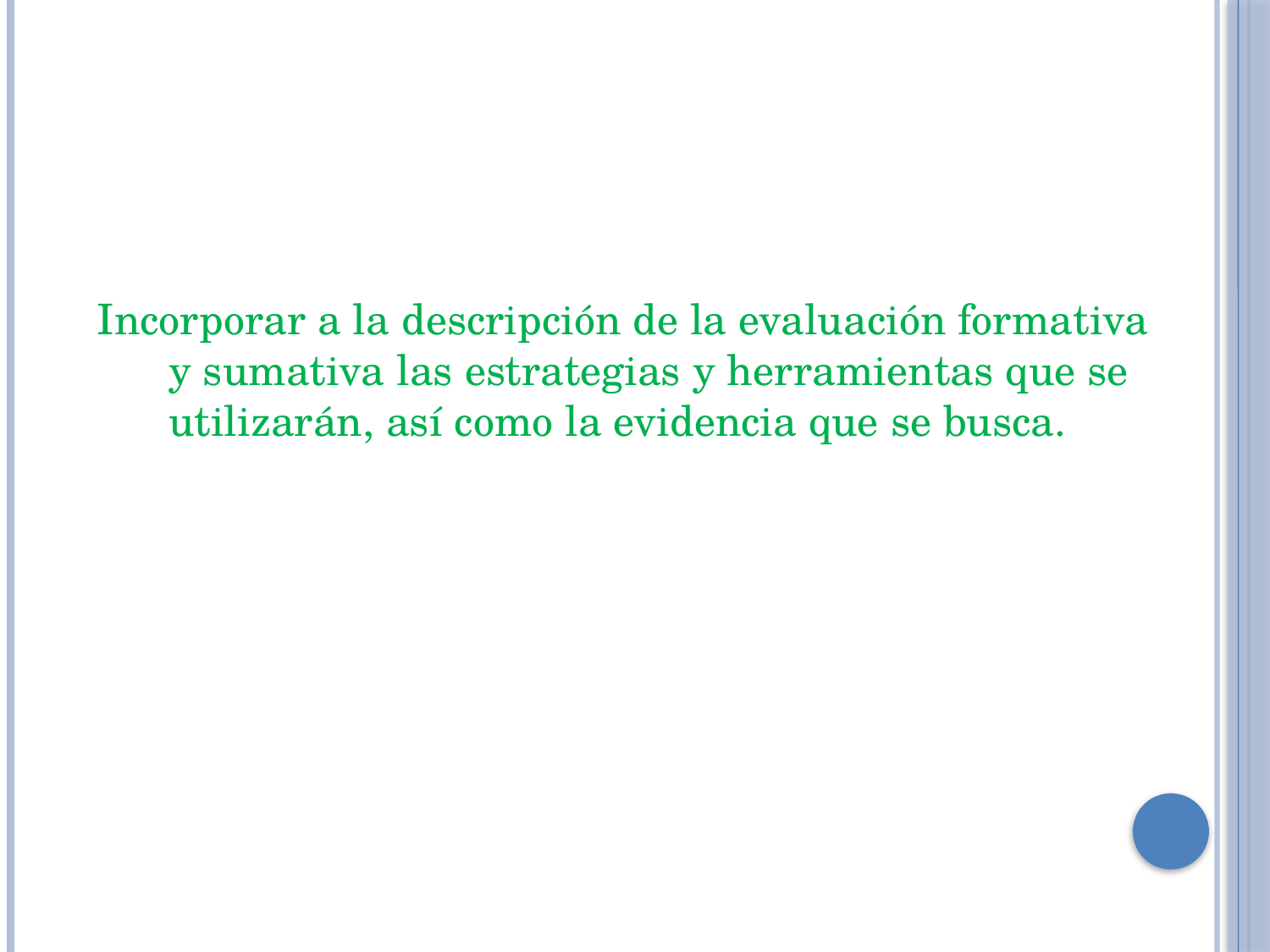

Incorporar a la descripción de la evaluación formativa y sumativa las estrategias y herramientas que se utilizarán, así como la evidencia que se busca.